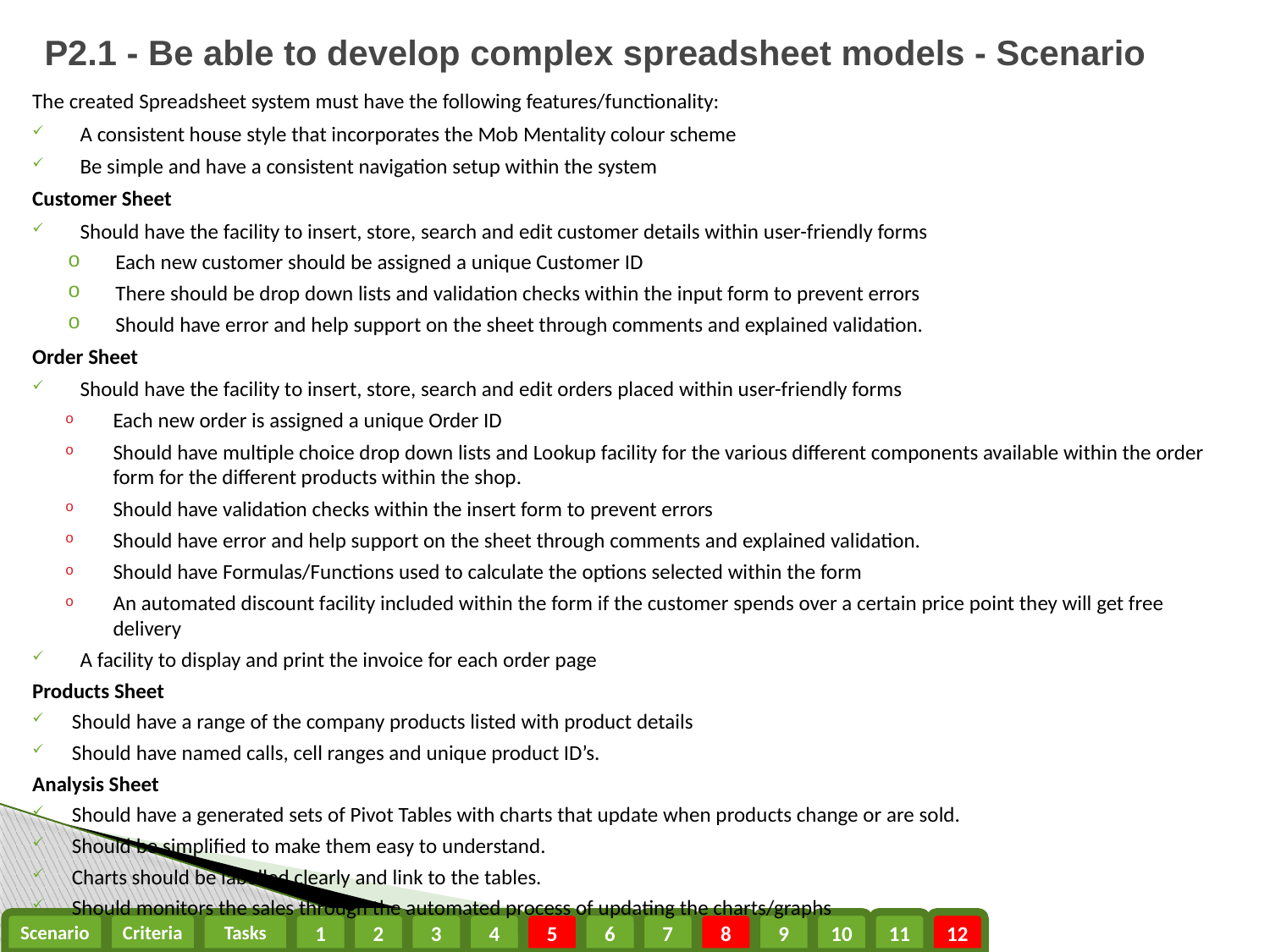

P2.1 - Be able to develop complex spreadsheet models - Scenario
The created Spreadsheet system must have the following features/functionality:
A consistent house style that incorporates the Mob Mentality colour scheme
Be simple and have a consistent navigation setup within the system
Customer Sheet
Should have the facility to insert, store, search and edit customer details within user-friendly forms
Each new customer should be assigned a unique Customer ID
There should be drop down lists and validation checks within the input form to prevent errors
Should have error and help support on the sheet through comments and explained validation.
Order Sheet
Should have the facility to insert, store, search and edit orders placed within user-friendly forms
Each new order is assigned a unique Order ID
Should have multiple choice drop down lists and Lookup facility for the various different components available within the order form for the different products within the shop.
Should have validation checks within the insert form to prevent errors
Should have error and help support on the sheet through comments and explained validation.
Should have Formulas/Functions used to calculate the options selected within the form
An automated discount facility included within the form if the customer spends over a certain price point they will get free delivery
A facility to display and print the invoice for each order page
Products Sheet
Should have a range of the company products listed with product details
Should have named calls, cell ranges and unique product ID’s.
Analysis Sheet
Should have a generated sets of Pivot Tables with charts that update when products change or are sold.
Should be simplified to make them easy to understand.
Charts should be labelled clearly and link to the tables.
Should monitors the sales through the automated process of updating the charts/graphs